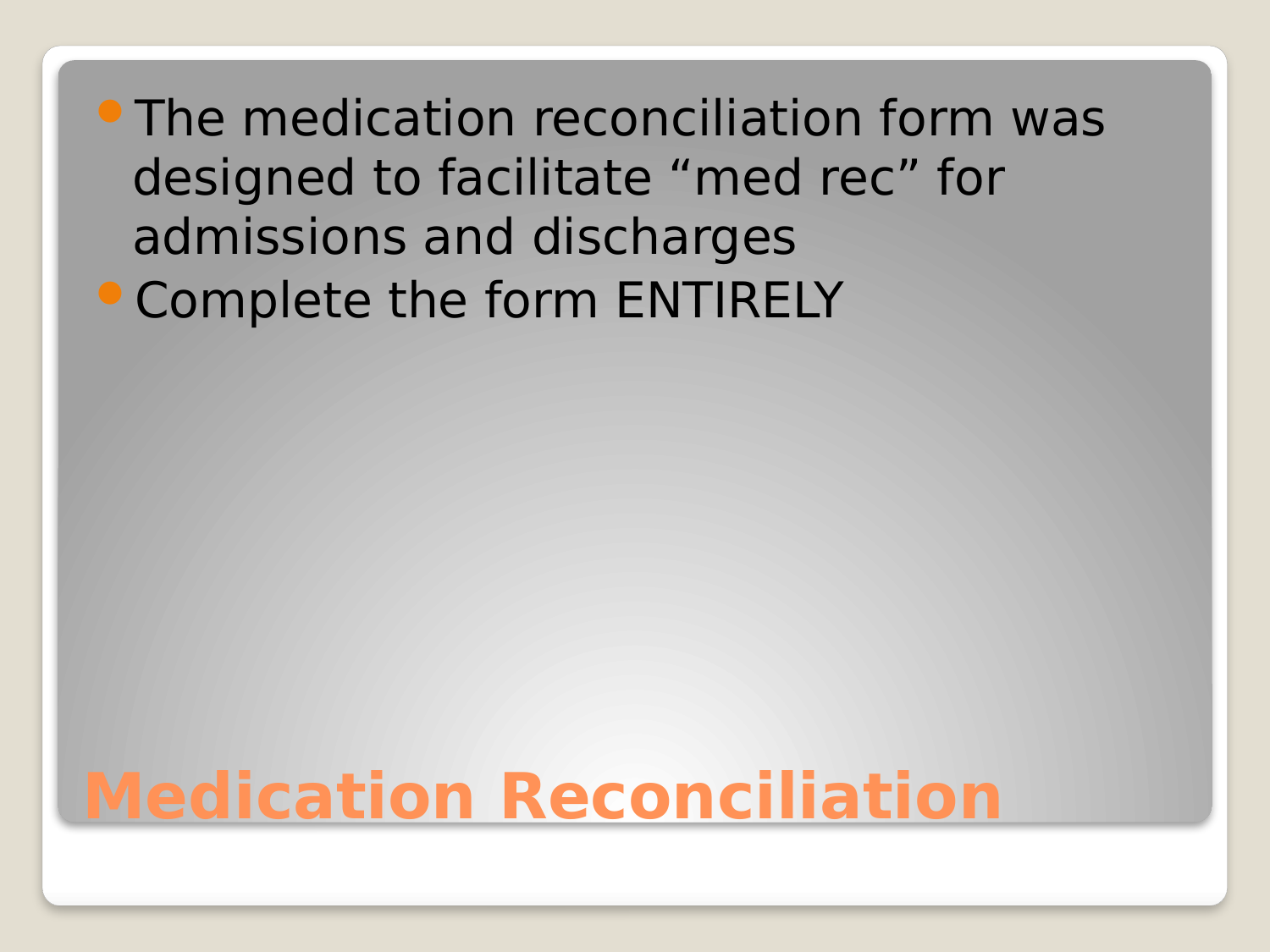

The medication reconciliation form was designed to facilitate “med rec” for admissions and discharges
Complete the form ENTIRELY

# Medication Reconciliation